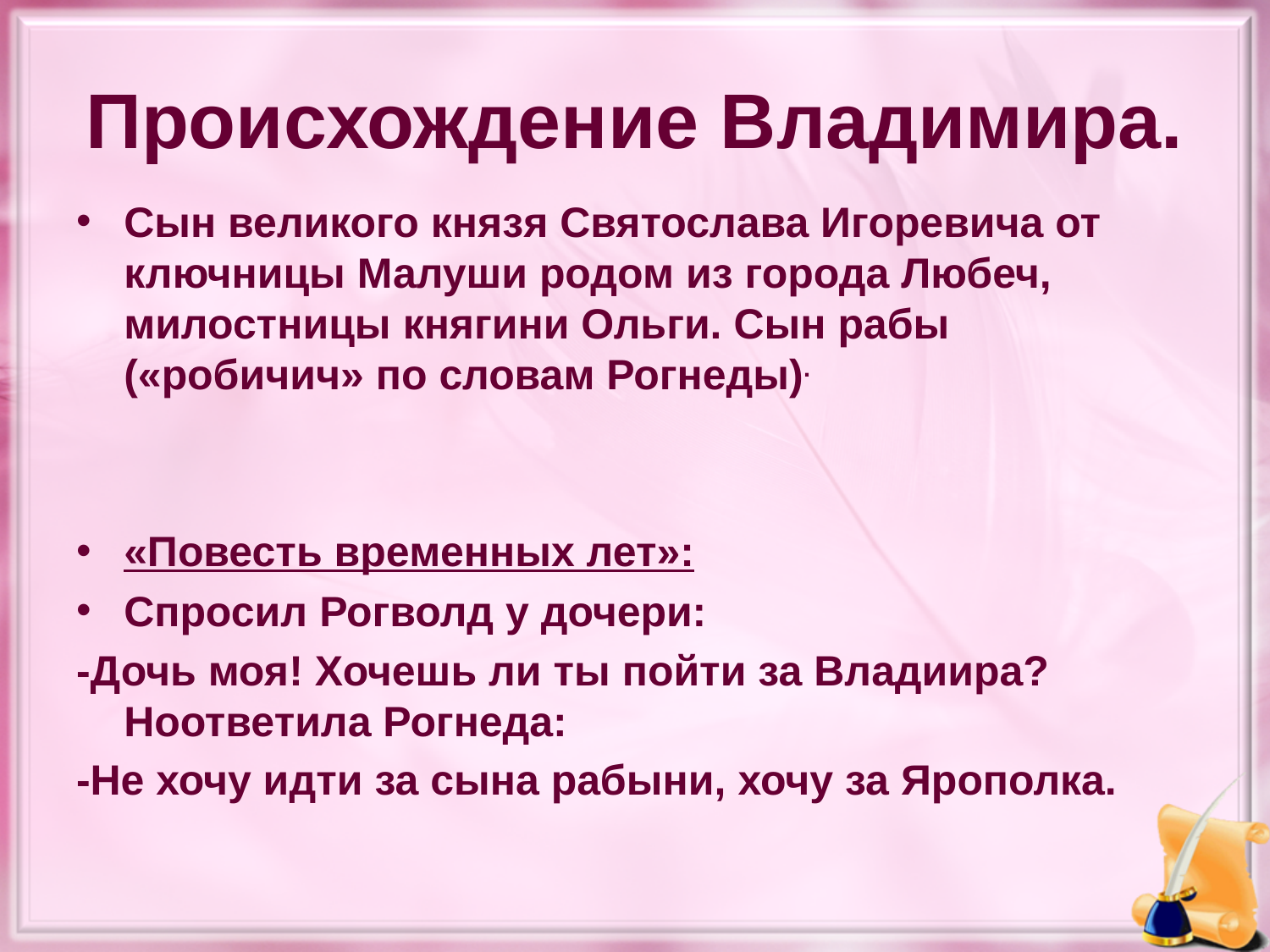

# Происхождение Владимира.
Сын великого князя Святослава Игоревича от ключницы Малуши родом из города Любеч, милостницы княгини Ольги. Сын рабы («робичич» по словам Рогнеды).

«Повесть временных лет»:
Спросил Рогволд у дочери:
-Дочь моя! Хочешь ли ты пойти за Владиира?Ноответила Рогнеда:
-Не хочу идти за сына рабыни, хочу за Ярополка.